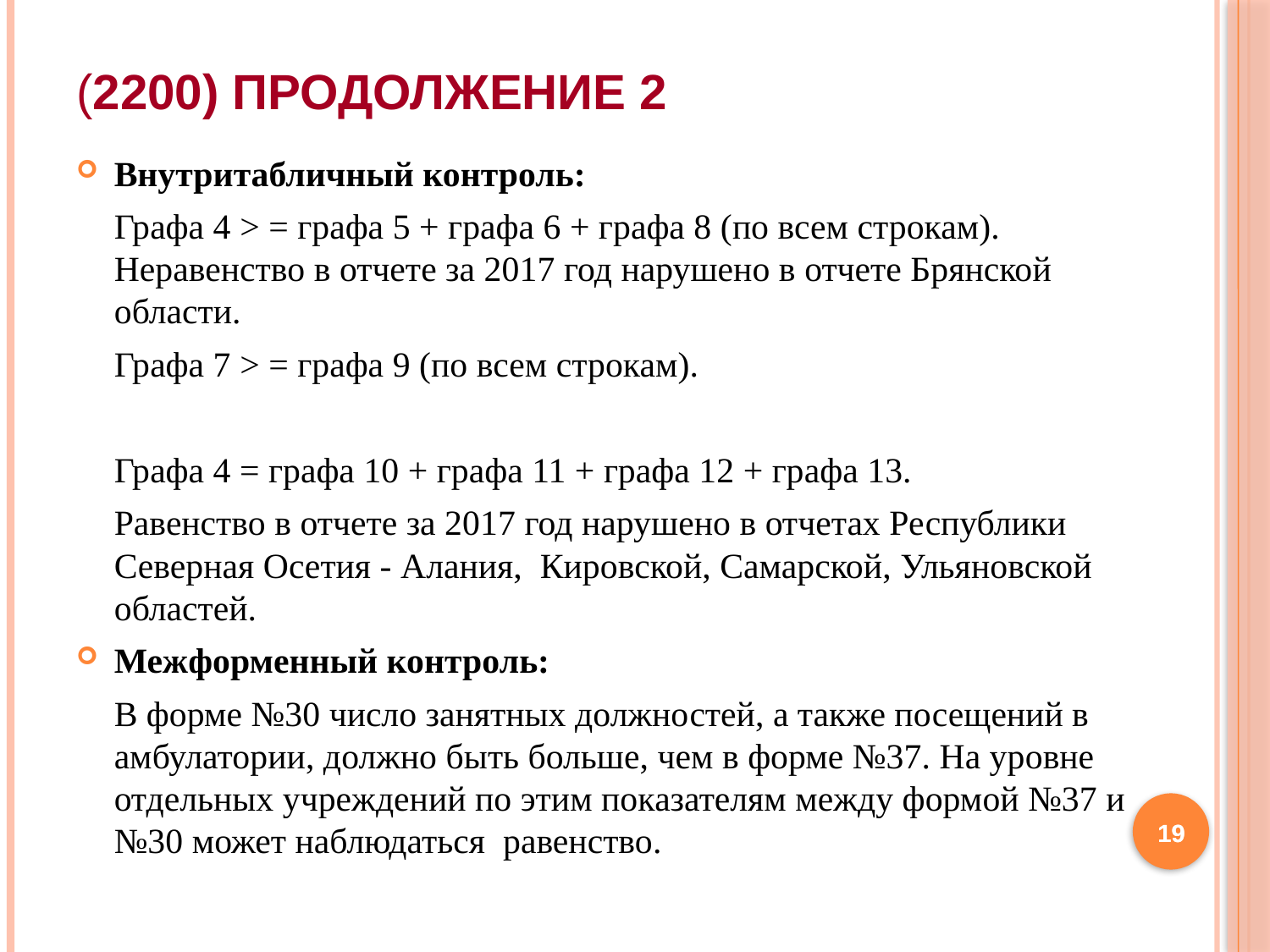

(2200) ПРОДОЛЖЕНИЕ 2
Внутритабличный контроль:
	Графа 4 > = графа 5 + графа 6 + графа 8 (по всем строкам). Неравенство в отчете за 2017 год нарушено в отчете Брянской области.
	Графа 7 > = графа 9 (по всем строкам).

	Графа 4 = графа 10 + графа 11 + графа 12 + графа 13.
	Равенство в отчете за 2017 год нарушено в отчетах Республики Северная Осетия - Алания,  Кировской, Самарской, Ульяновской областей.
Межформенный контроль:
	В форме №30 число занятных должностей, а также посещений в амбулатории, должно быть больше, чем в форме №37. На уровне отдельных учреждений по этим показателям между формой №37 и №30 может наблюдаться  равенство.
19
19